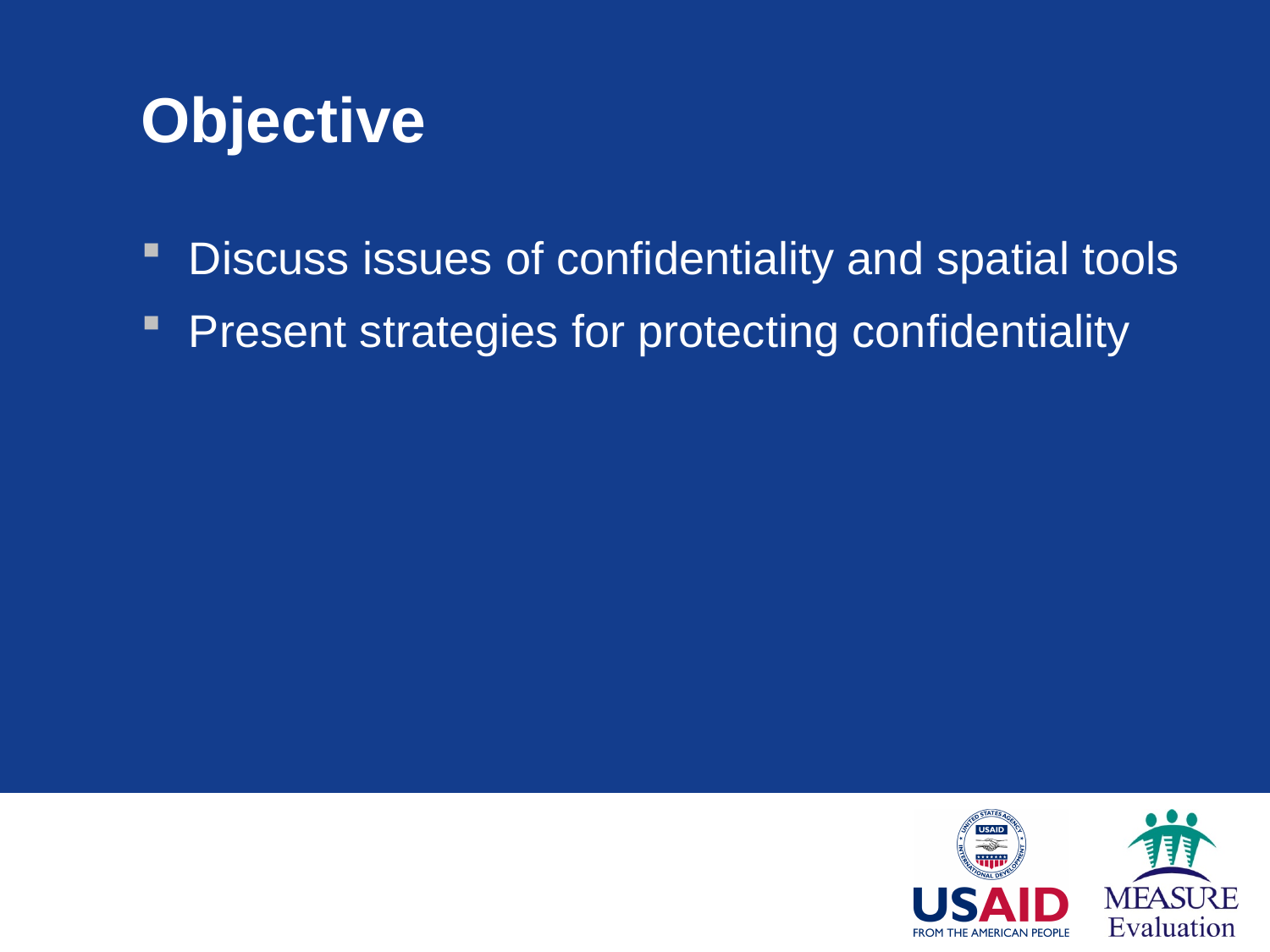

# Objective
Discuss issues of confidentiality and spatial tools
Present strategies for protecting confidentiality